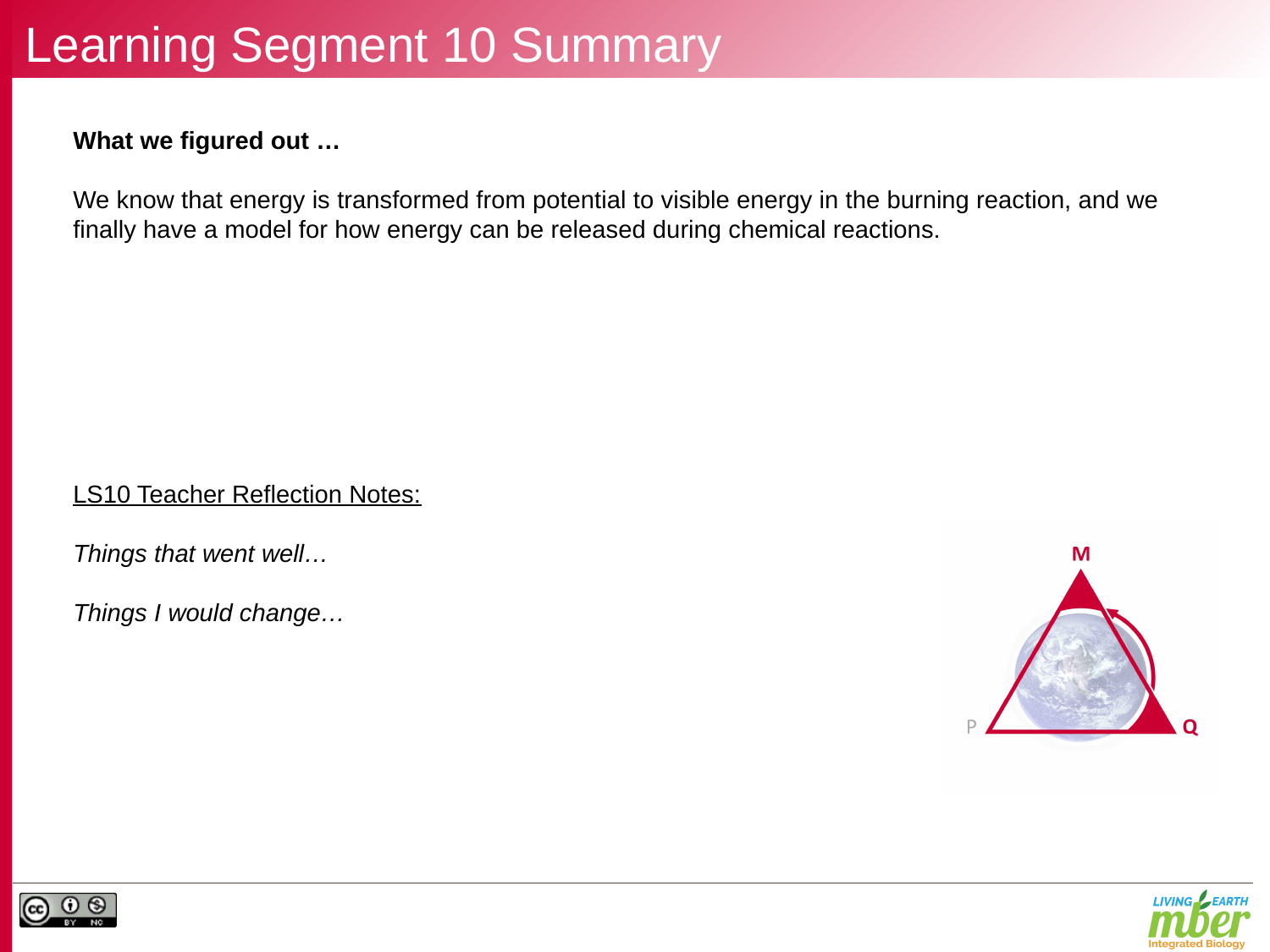

# Learning Segment 10 Summary
What we figured out …

We know that energy is transformed from potential to visible energy in the burning reaction, and we finally have a model for how energy can be released during chemical reactions.

LS10 Teacher Reflection Notes:

Things that went well…

Things I would change…